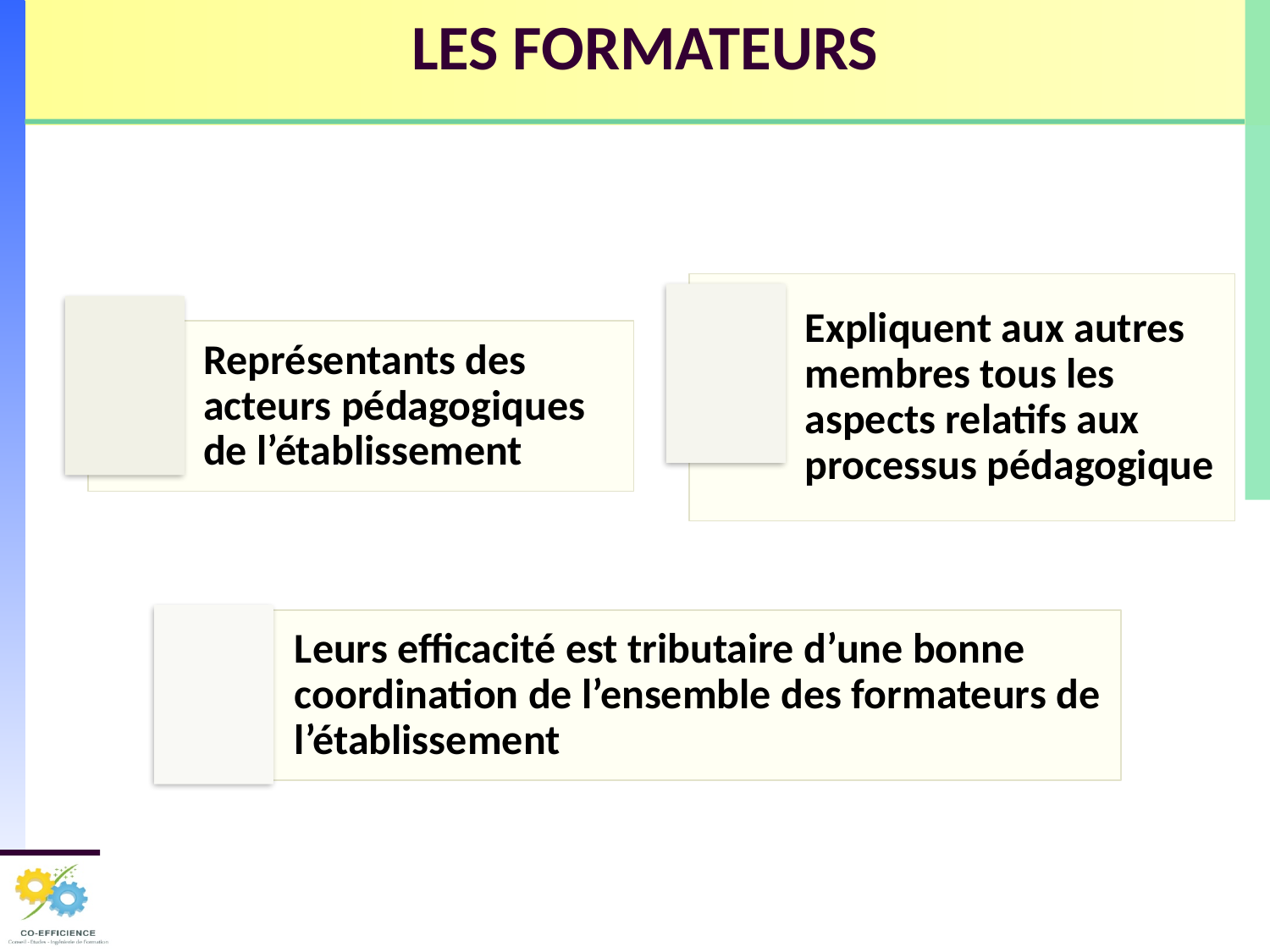

# LES FORMATEURS
Représentants des acteurs pédagogiques de l’établissement
Expliquent aux autres membres tous les aspects relatifs aux processus pédagogique
Leurs efficacité est tributaire d’une bonne coordination de l’ensemble des formateurs de l’établissement